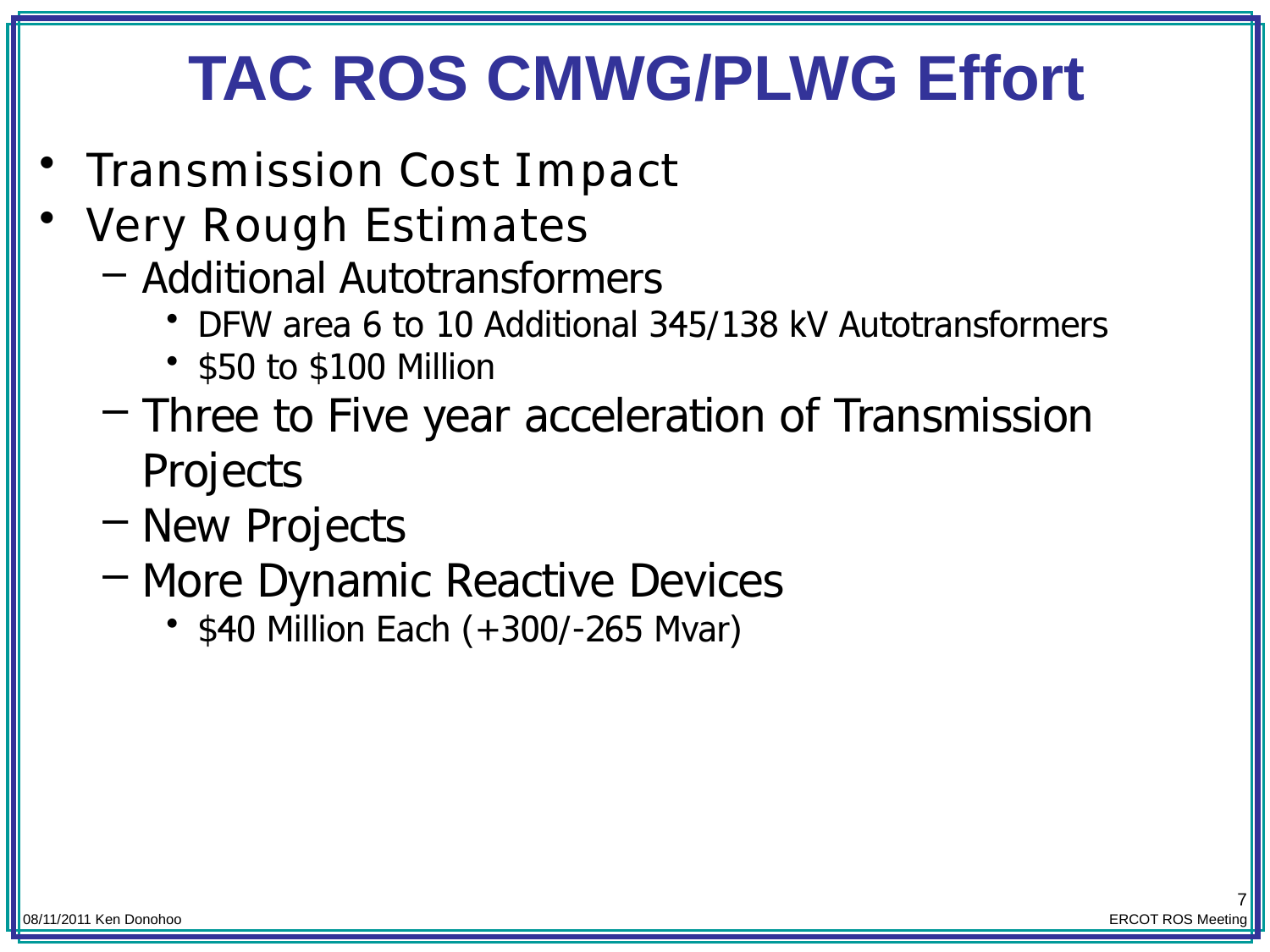

# TAC ROS CMWG/PLWG Effort
Transmission Cost Impact
Very Rough Estimates
Additional Autotransformers
DFW area 6 to 10 Additional 345/138 kV Autotransformers
$50 to $100 Million
Three to Five year acceleration of Transmission Projects
New Projects
More Dynamic Reactive Devices
$40 Million Each (+300/-265 Mvar)

7
08/11/2011 Ken Donohoo
ERCOT ROS Meeting